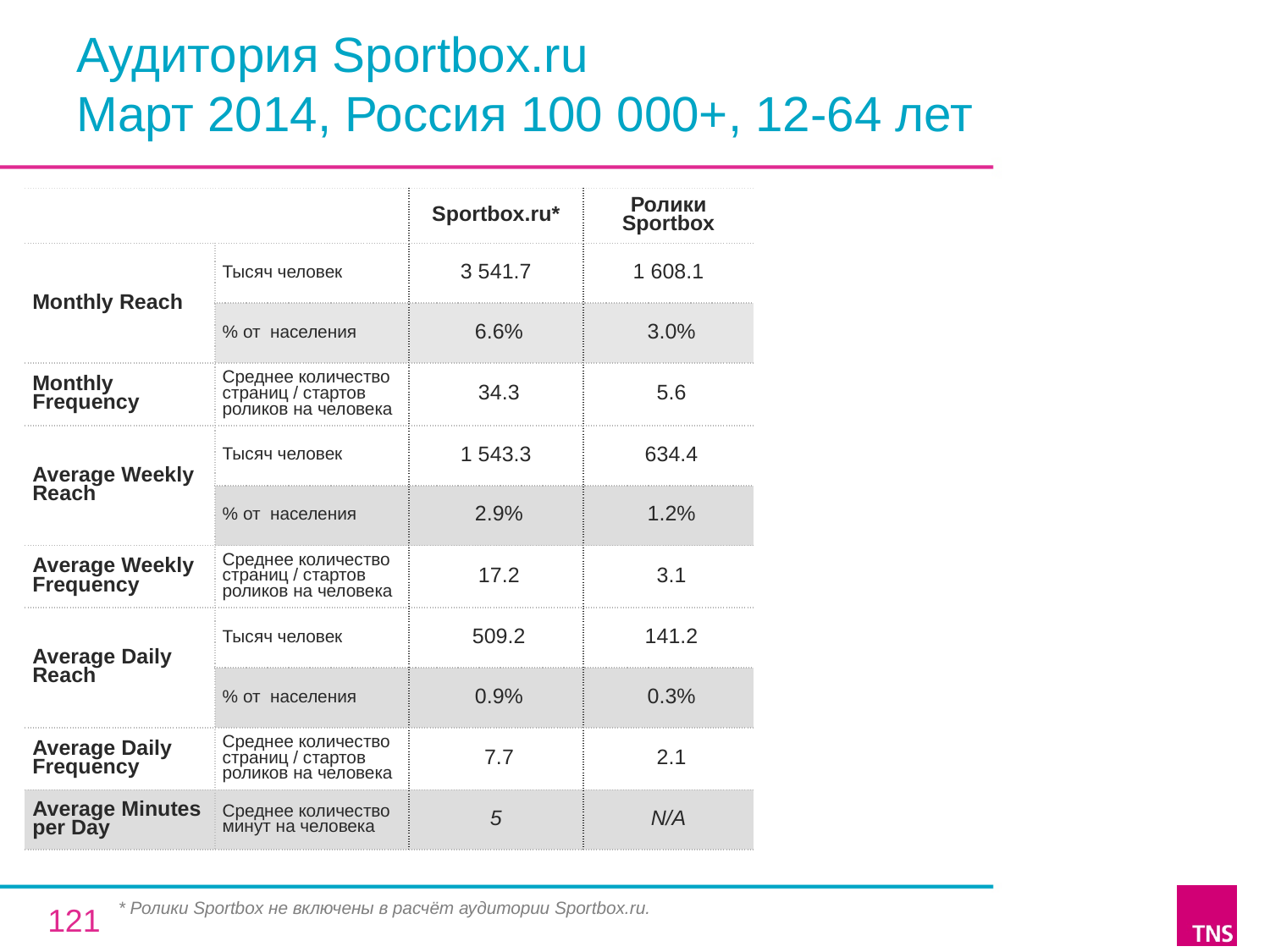

# Аудитория Sportbox.ru Март 2014, Россия 100 000+, 12-64 лет
|  |  | Sportbox.ru\* | Ролики Sportbox |
| --- | --- | --- | --- |
| Monthly Reach | Тысяч человек | 3 541.7 | 1 608.1 |
|  | % от населения | 6.6% | 3.0% |
| Monthly Frequency | Среднее количество страниц / стартов роликов на человека | 34.3 | 5.6 |
| Average Weekly Reach | Тысяч человек | 1 543.3 | 634.4 |
|  | % от населения | 2.9% | 1.2% |
| Average Weekly Frequency | Среднее количество страниц / стартов роликов на человека | 17.2 | 3.1 |
| Average Daily Reach | Тысяч человек | 509.2 | 141.2 |
|  | % от населения | 0.9% | 0.3% |
| Average Daily Frequency | Среднее количество страниц / стартов роликов на человека | 7.7 | 2.1 |
| Average Minutes per Day | Среднее количество минут на человека | 5 | N/A |
* Ролики Sportbox не включены в расчёт аудитории Sportbox.ru.
121